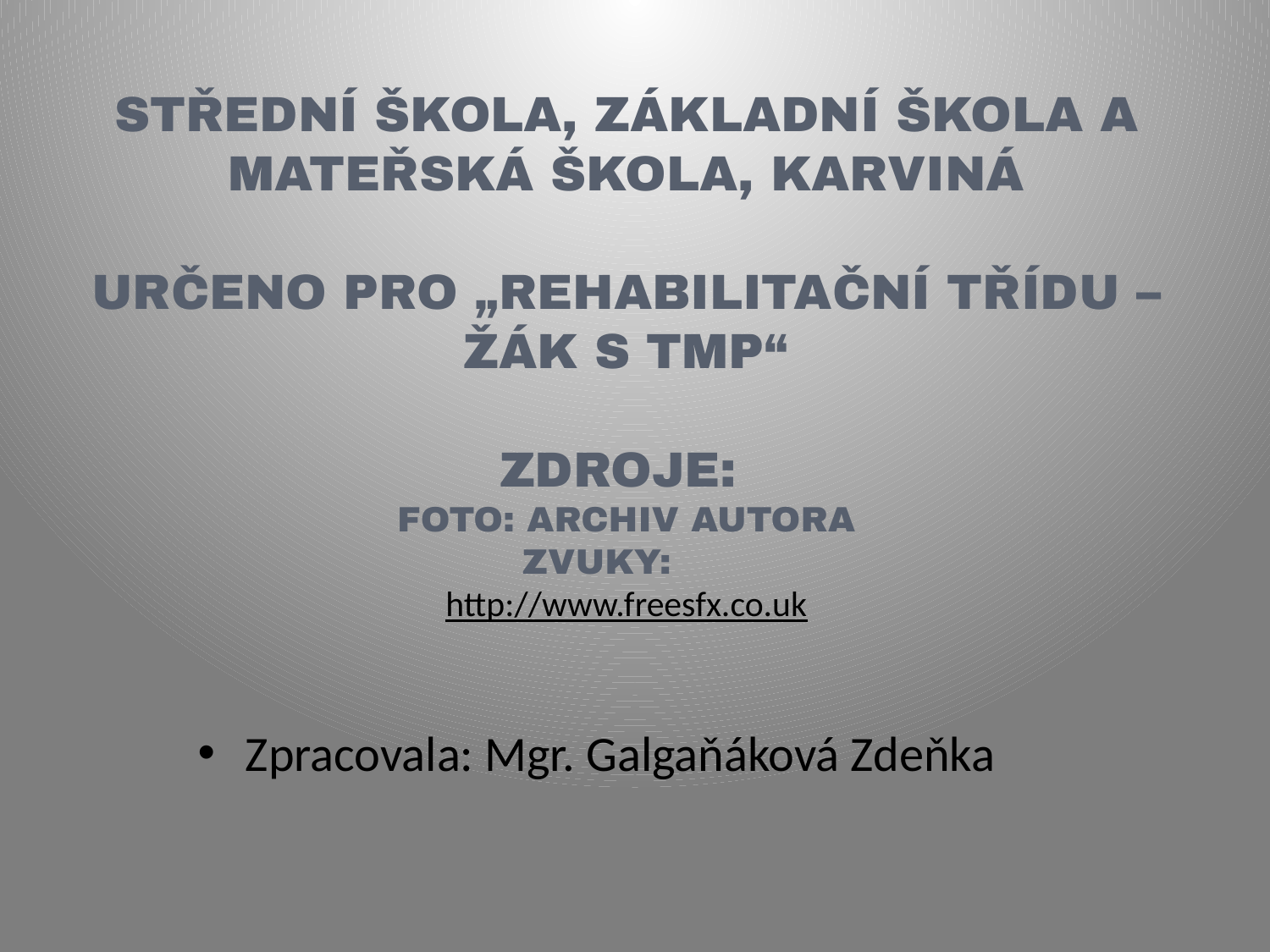

# Střední škola, Základní škola a Mateřská škola, Karviná Určeno pro „Rehabilitační třídu – žák s TMP“ Zdroje: foto: archiv autora zvuky: http://www.freesfx.co.uk
Zpracovala: Mgr. Galgaňáková Zdeňka